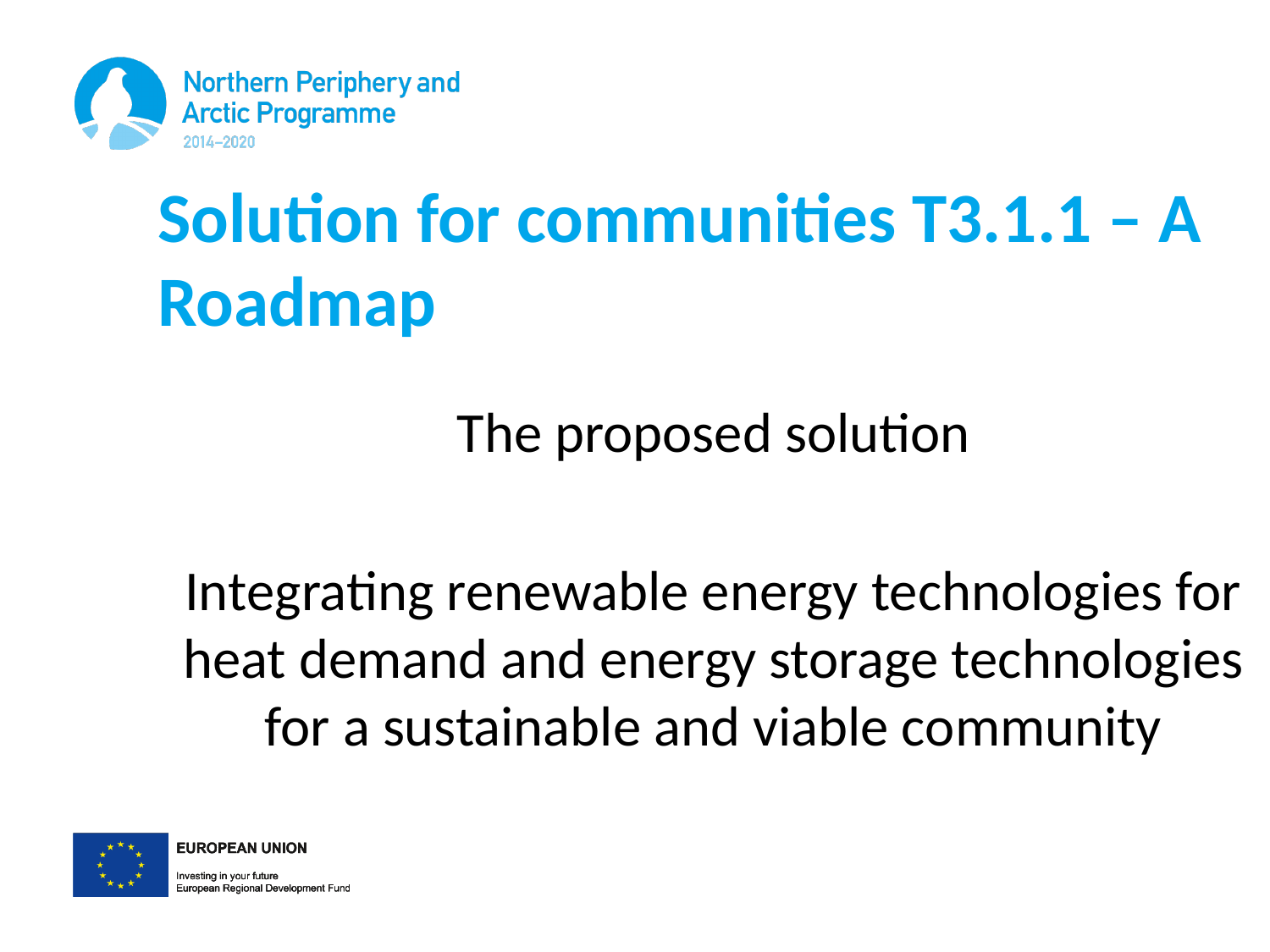

# Solution for communities T3.1.1 – A Roadmap

The proposed solution

Integrating renewable energy technologies for heat demand and energy storage technologies for a sustainable and viable community